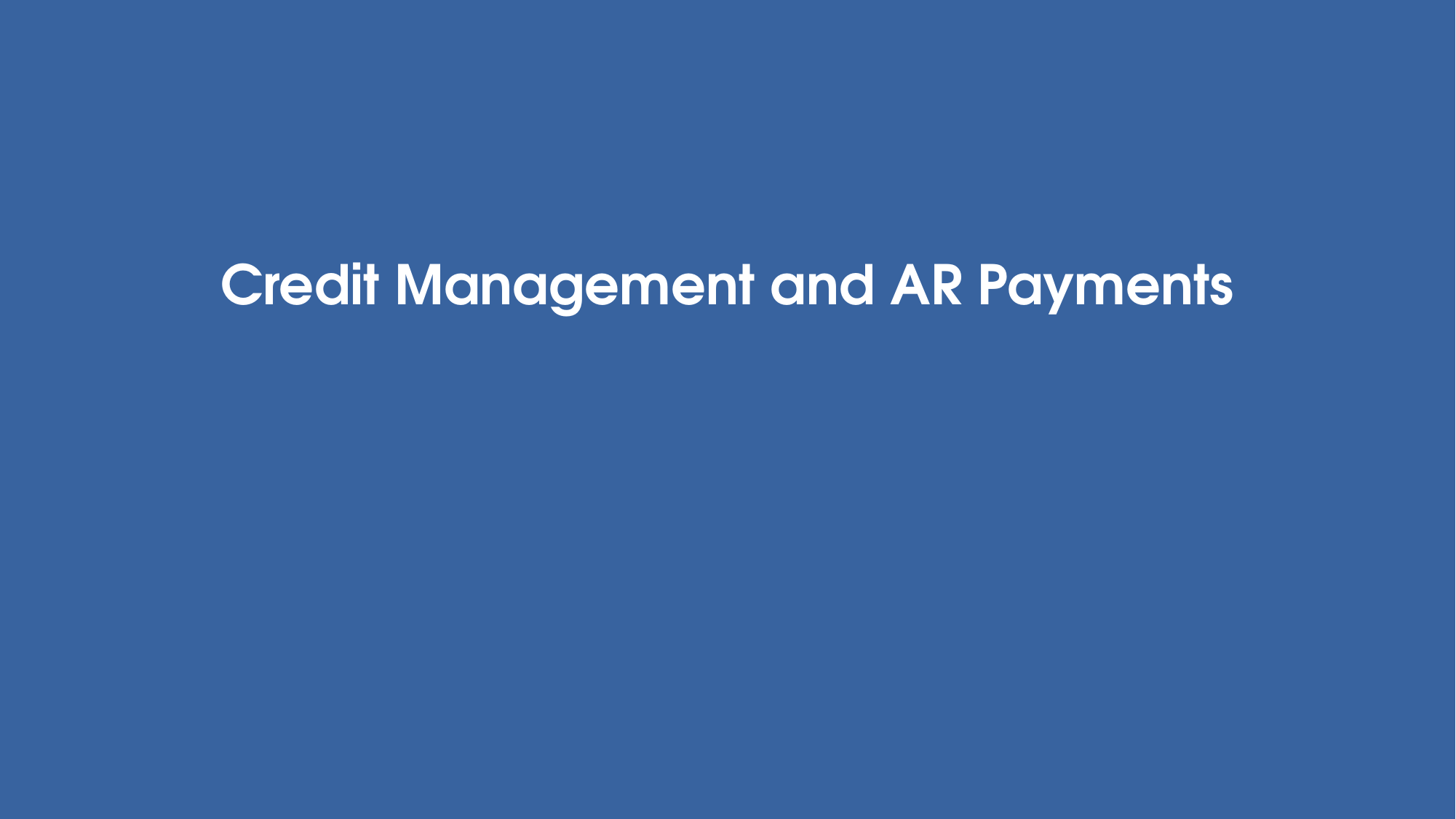

# Credit Management and AR Payments
15